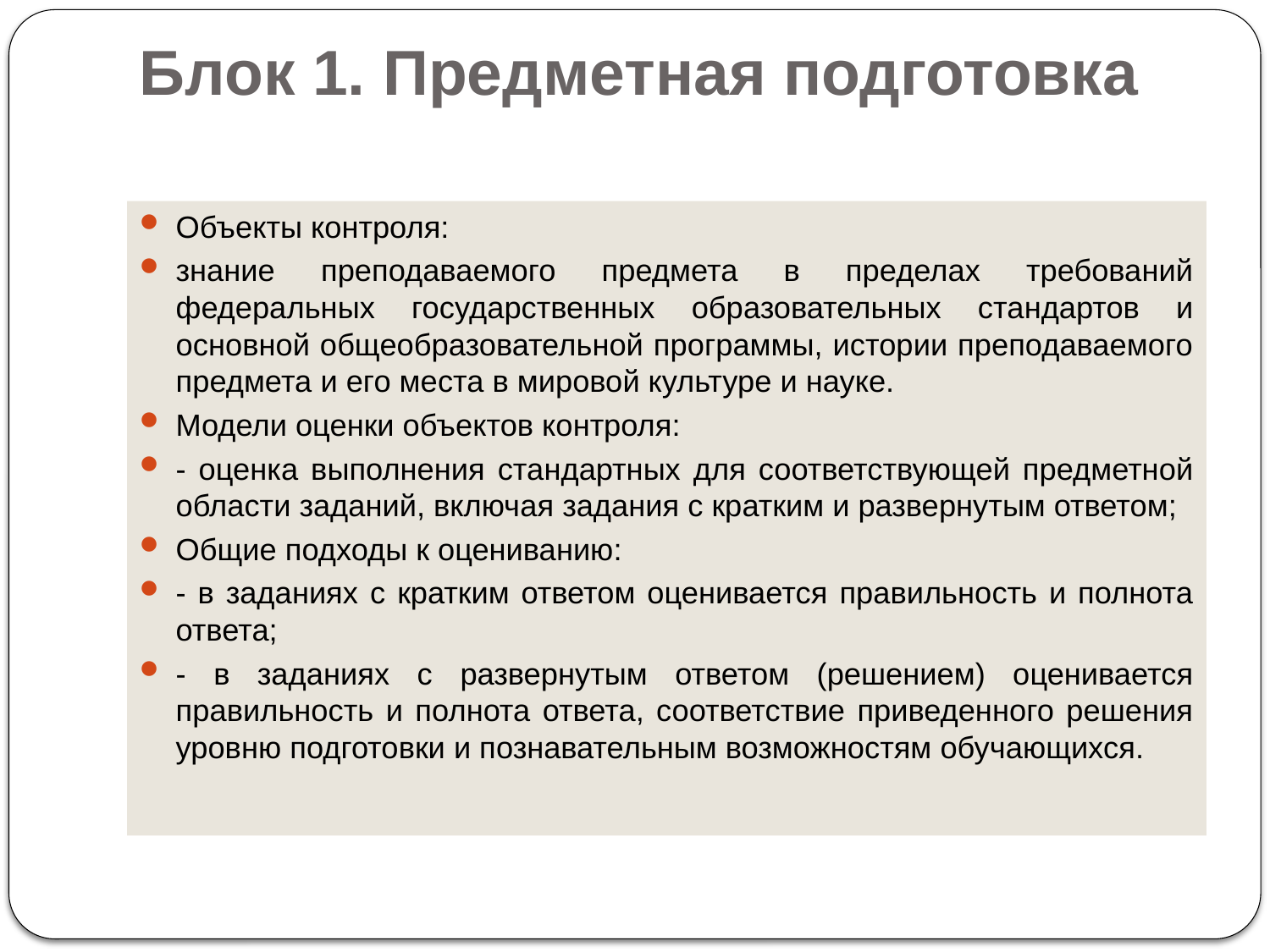

# Блок 1. Предметная подготовка
Объекты контроля:
знание преподаваемого предмета в пределах требований федеральных государственных образовательных стандартов и основной общеобразовательной программы, истории преподаваемого предмета и его места в мировой культуре и науке.
Модели оценки объектов контроля:
- оценка выполнения стандартных для соответствующей предметной области заданий, включая задания с кратким и развернутым ответом;
Общие подходы к оцениванию:
- в заданиях с кратким ответом оценивается правильность и полнота ответа;
- в заданиях с развернутым ответом (решением) оценивается правильность и полнота ответа, соответствие приведенного решения уровню подготовки и познавательным возможностям обучающихся.